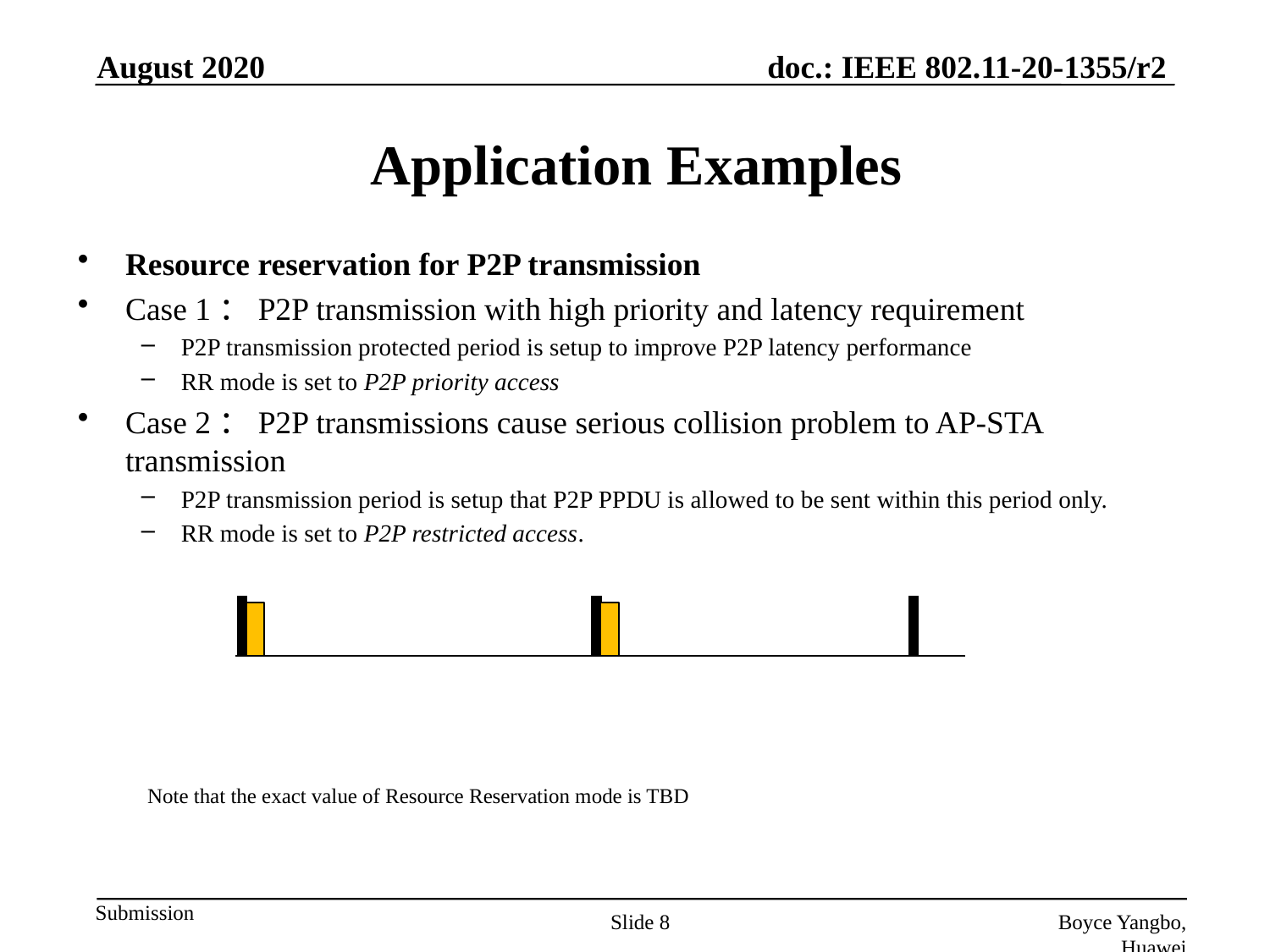

August 2020
Application Examples
Resource reservation for P2P transmission
Case 1：P2P transmission with high priority and latency requirement
P2P transmission protected period is setup to improve P2P latency performance
RR mode is set to P2P priority access
Case 2：P2P transmissions cause serious collision problem to AP-STA transmission
P2P transmission period is setup that P2P PPDU is allowed to be sent within this period only.
RR mode is set to P2P restricted access.

Note that the exact value of Resource Reservation mode is TBD
Slide 8
Boyce Yangbo, Huawei